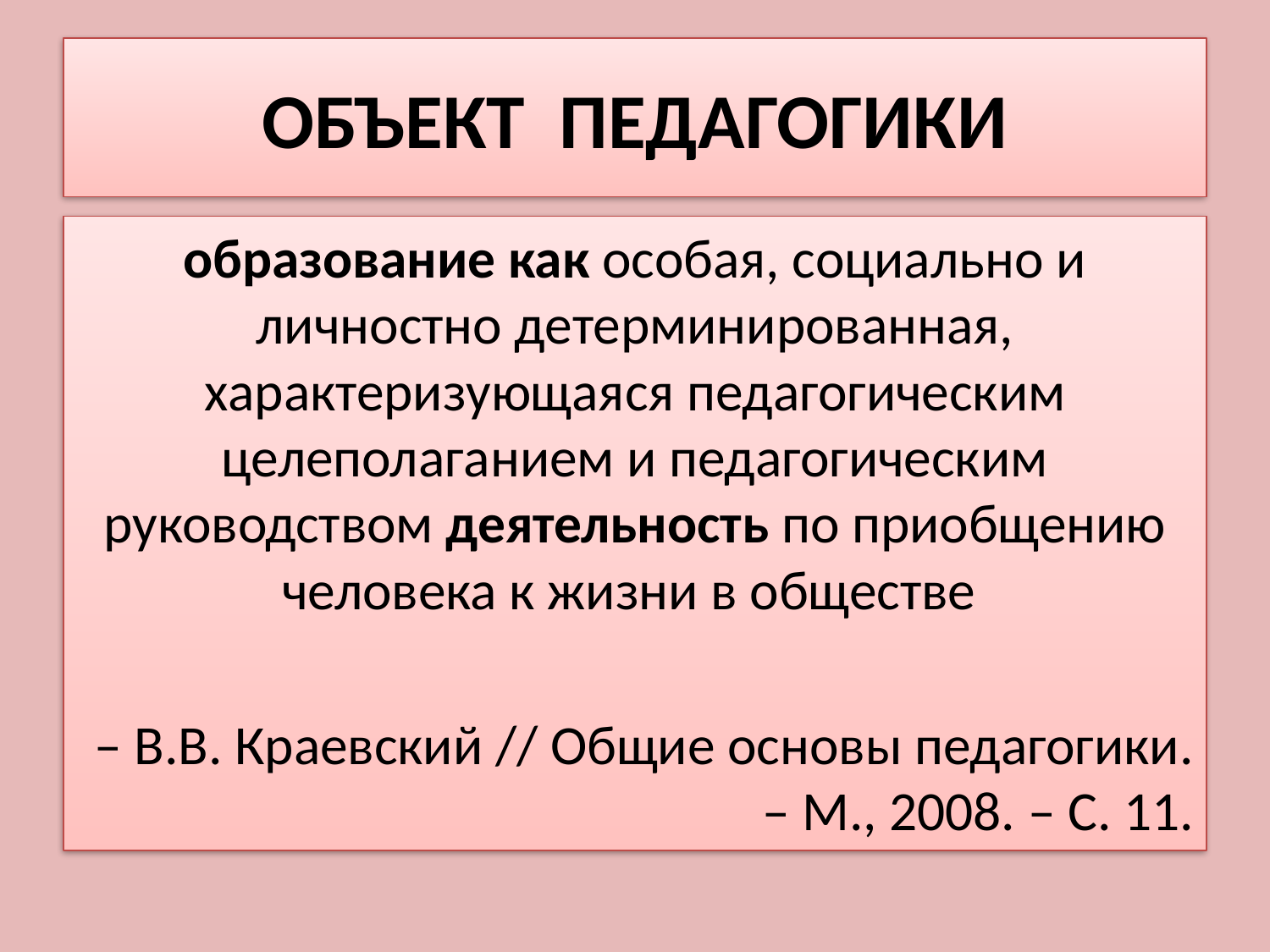

# ОБЪЕКТ  ПЕДАГОГИКИ
образование как особая, социально и личностно детерминированная, характеризующаяся педагогическим целеполаганием и педагогическим руководством деятельность по приобщению человека к жизни в обществе

– В.В. Краевский // Общие основы педагогики. – М., 2008. – С. 11.